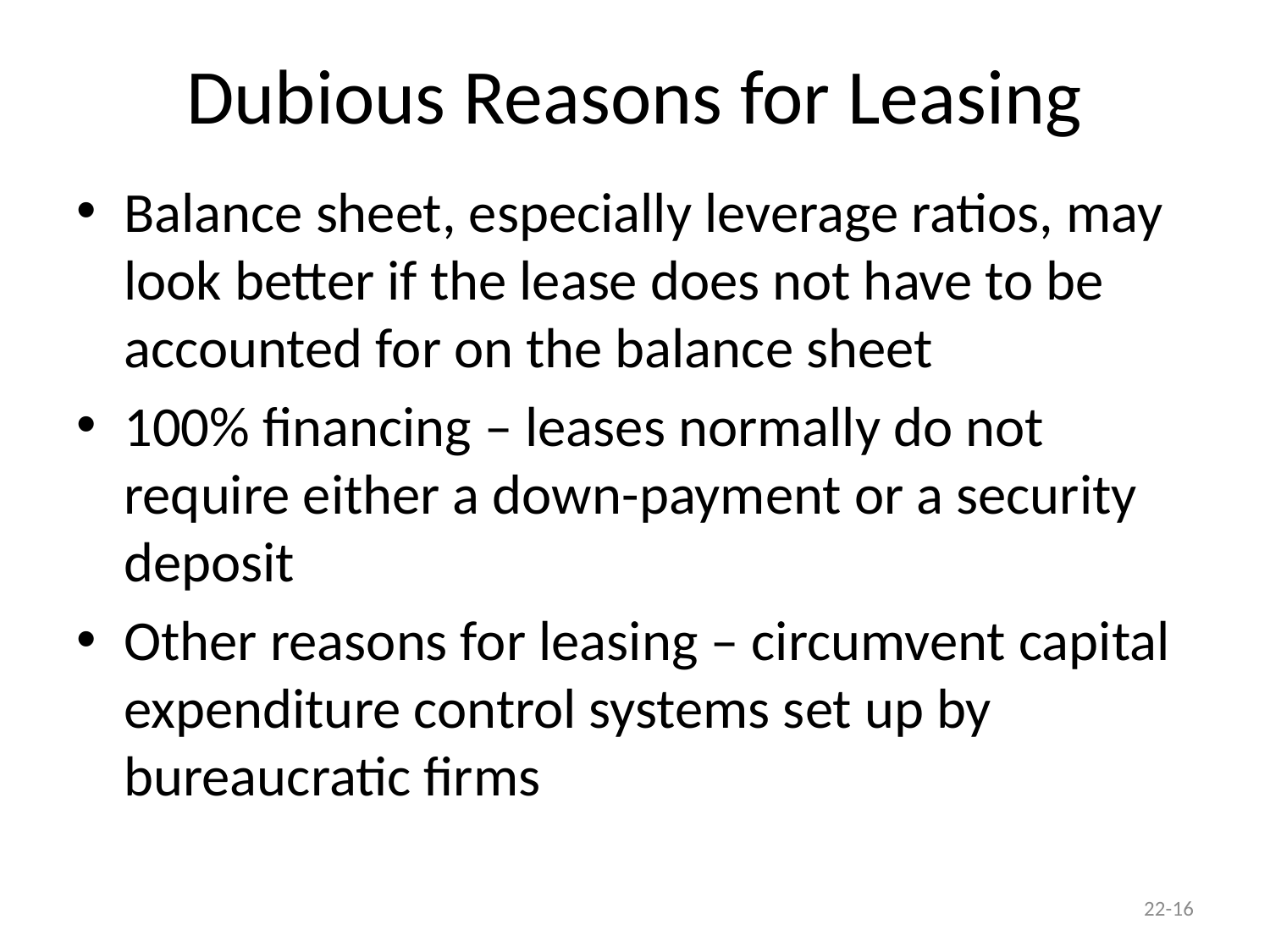

# Dubious Reasons for Leasing
Balance sheet, especially leverage ratios, may look better if the lease does not have to be accounted for on the balance sheet
100% financing – leases normally do not require either a down-payment or a security deposit
Other reasons for leasing – circumvent capital expenditure control systems set up by bureaucratic firms
22-16